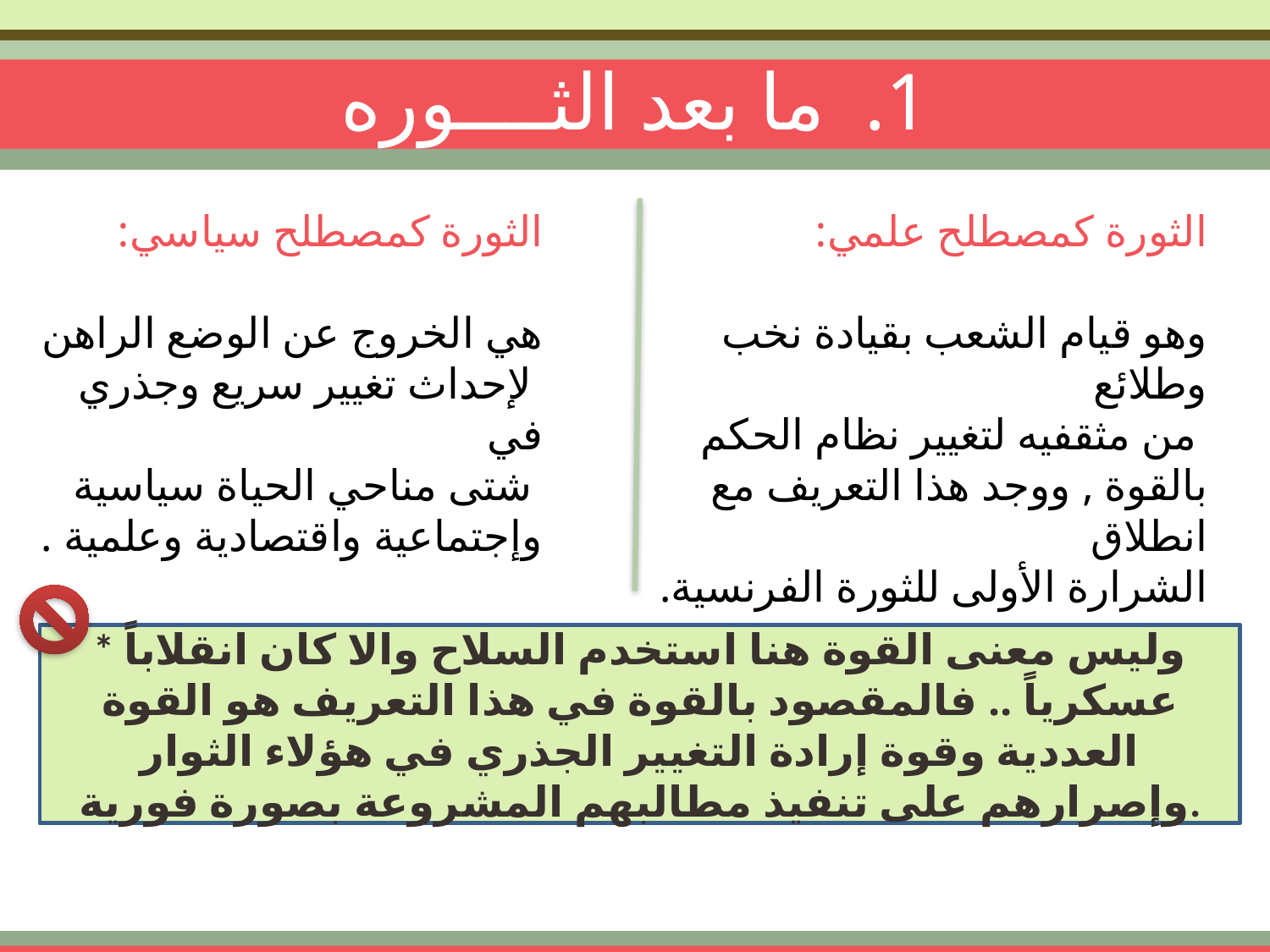

# ما بعد الثــــوره

الثورة كمصطلح سياسي:
هي الخروج عن الوضع الراهن
 لإحداث تغيير سريع وجذري في
 شتى مناحي الحياة سياسية
وإجتماعية واقتصادية وعلمية .

الثورة كمصطلح علمي:
وهو قيام الشعب بقيادة نخب وطلائع
 من مثقفيه لتغيير نظام الحكم بالقوة , ووجد هذا التعريف مع انطلاق
الشرارة الأولى للثورة الفرنسية.

* وليس معنى القوة هنا استخدم السلاح والا كان انقلاباً عسكرياً .. فالمقصود بالقوة في هذا التعريف هو القوة العددية وقوة إرادة التغيير الجذري في هؤلاء الثوار وإصرارهم على تنفيذ مطالبهم المشروعة بصورة فورية.